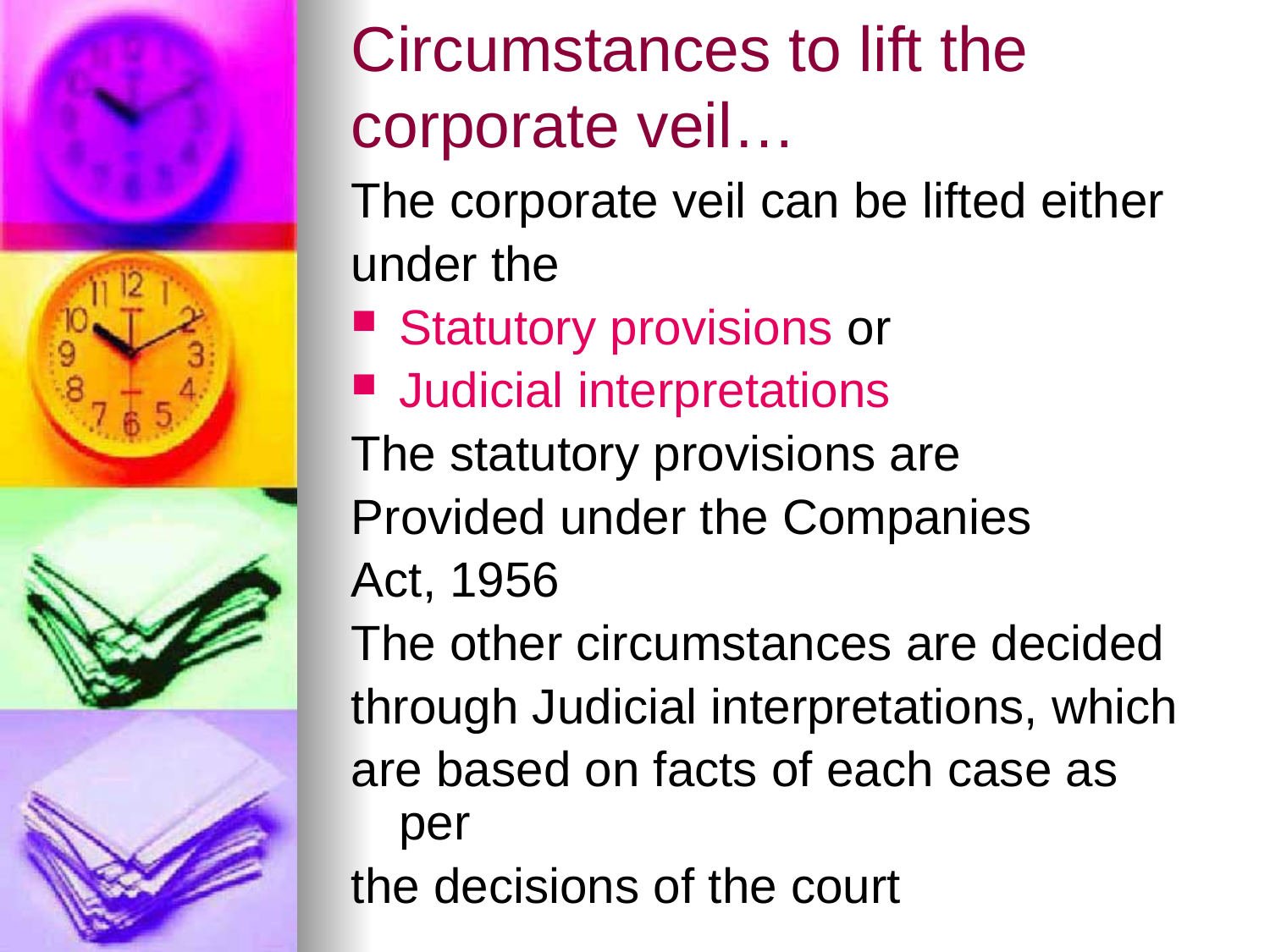

# Circumstances to lift the corporate veil…
The corporate veil can be lifted either
under the
Statutory provisions or
Judicial interpretations
The statutory provisions are
Provided under the Companies
Act, 1956
The other circumstances are decided
through Judicial interpretations, which
are based on facts of each case as per
the decisions of the court